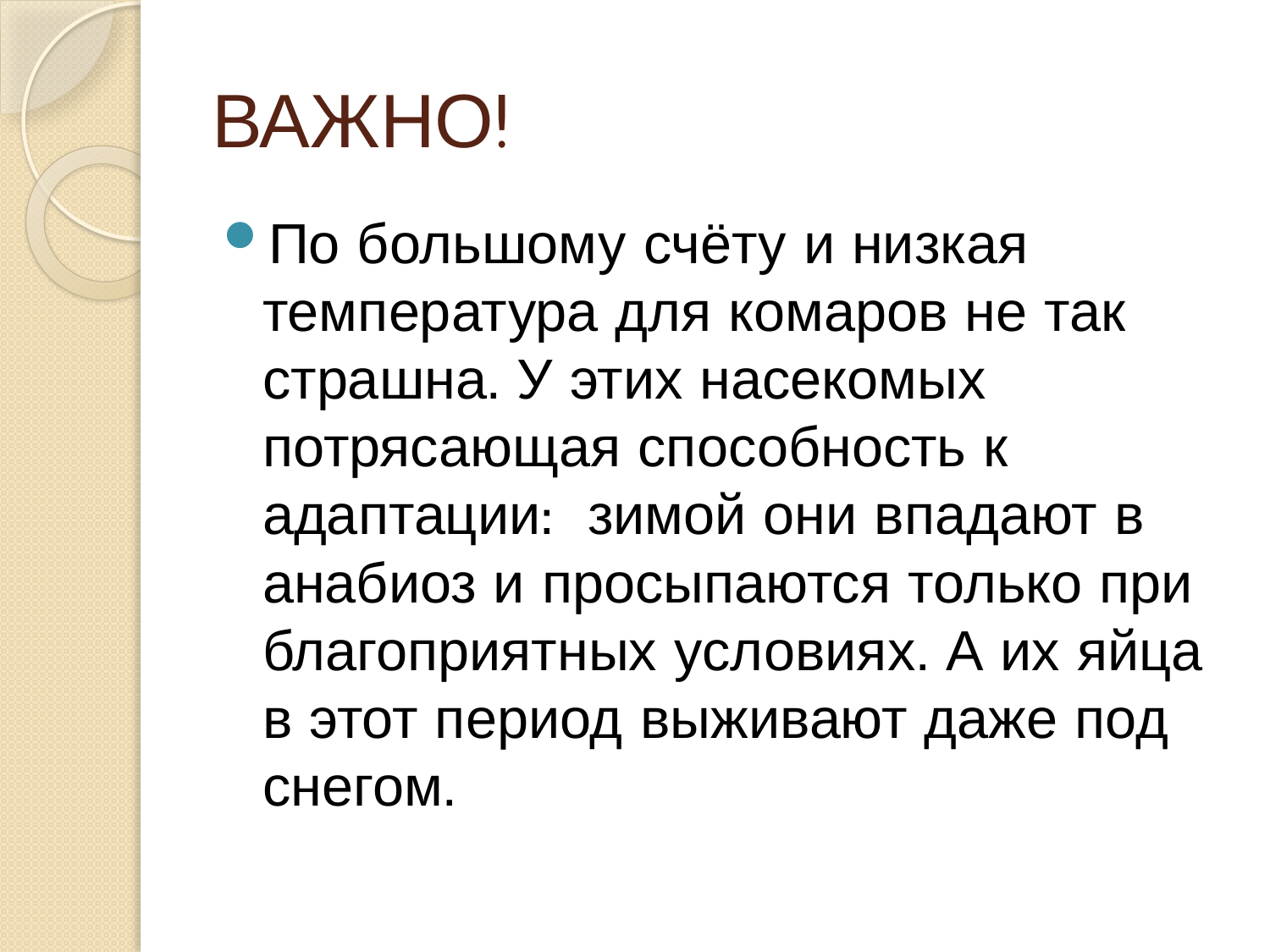

# ВАЖНО!
По большому счёту и низкая температура для комаров не так страшна. У этих насекомых потрясающая способность к адаптации:  зимой они впадают в анабиоз и просыпаются только при благоприятных условиях. А их яйца в этот период выживают даже под снегом.